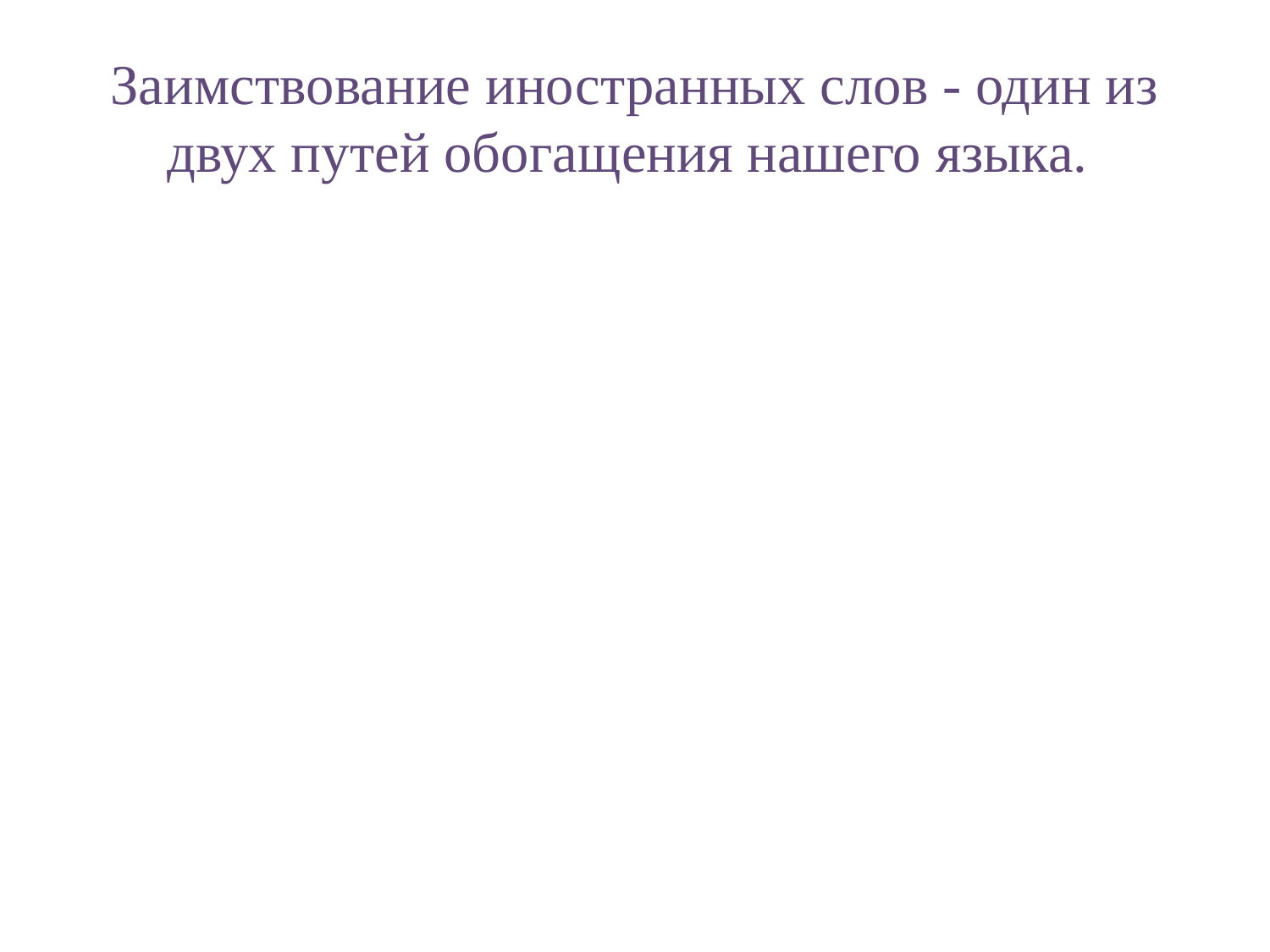

# Заимствование иностранных слов - один из двух путей обогащения нашего языка.